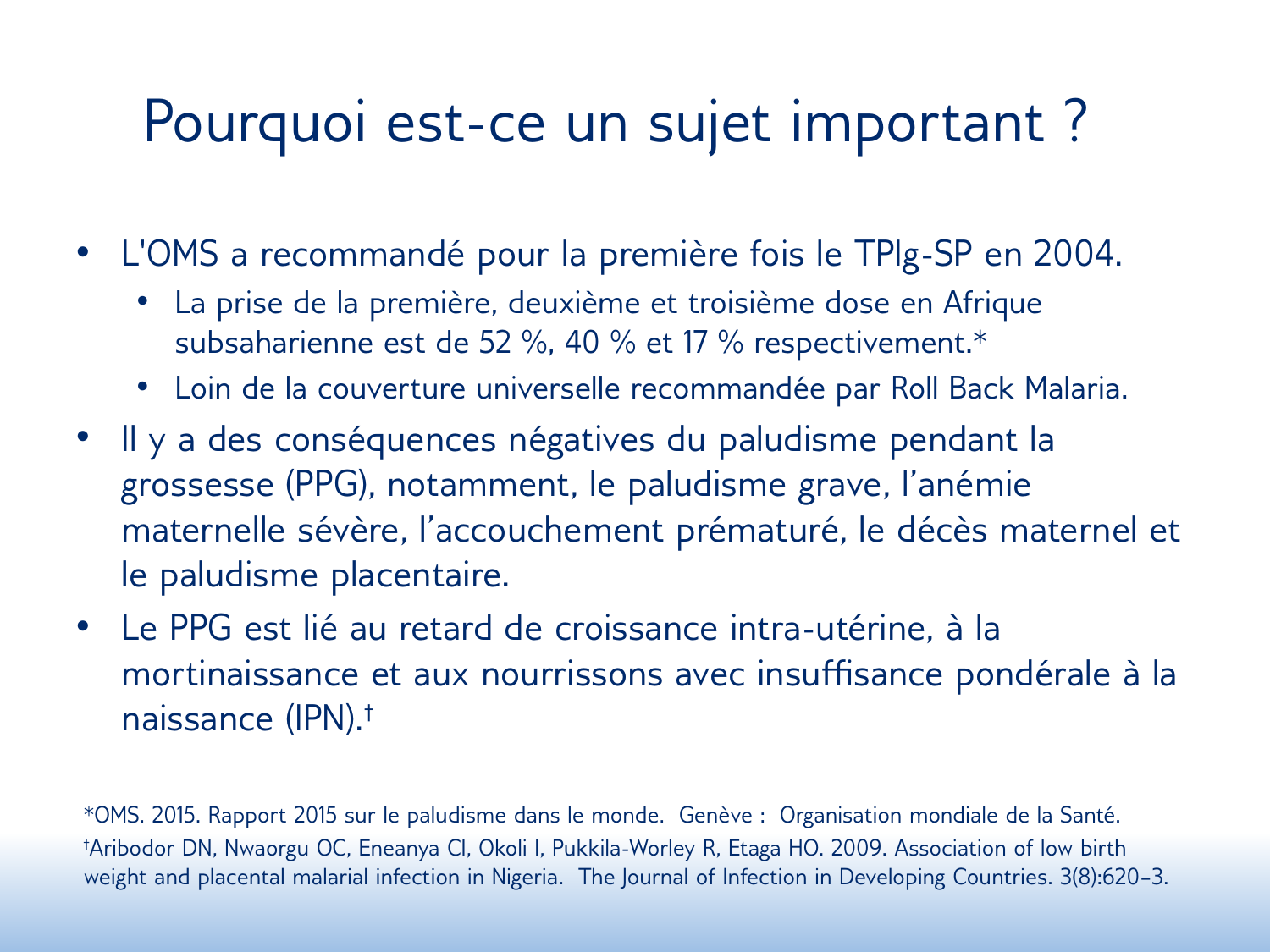

# Pourquoi est-ce un sujet important ?
L'OMS a recommandé pour la première fois le TPIg-SP en 2004.
La prise de la première, deuxième et troisième dose en Afrique subsaharienne est de 52 %, 40 % et 17 % respectivement.*
Loin de la couverture universelle recommandée par Roll Back Malaria.
Il y a des conséquences négatives du paludisme pendant la grossesse (PPG), notamment, le paludisme grave, l’anémie maternelle sévère, l’accouchement prématuré, le décès maternel et le paludisme placentaire.
Le PPG est lié au retard de croissance intra-utérine, à la mortinaissance et aux nourrissons avec insuffisance pondérale à la naissance (IPN).†

*OMS. 2015. Rapport 2015 sur le paludisme dans le monde.  Genève :  Organisation mondiale de la Santé.
†Aribodor DN, Nwaorgu OC, Eneanya CI, Okoli I, Pukkila-Worley R, Etaga HO. 2009. Association of low birth weight and placental malarial infection in Nigeria.  The Journal of Infection in Developing Countries. 3(8):620–3.